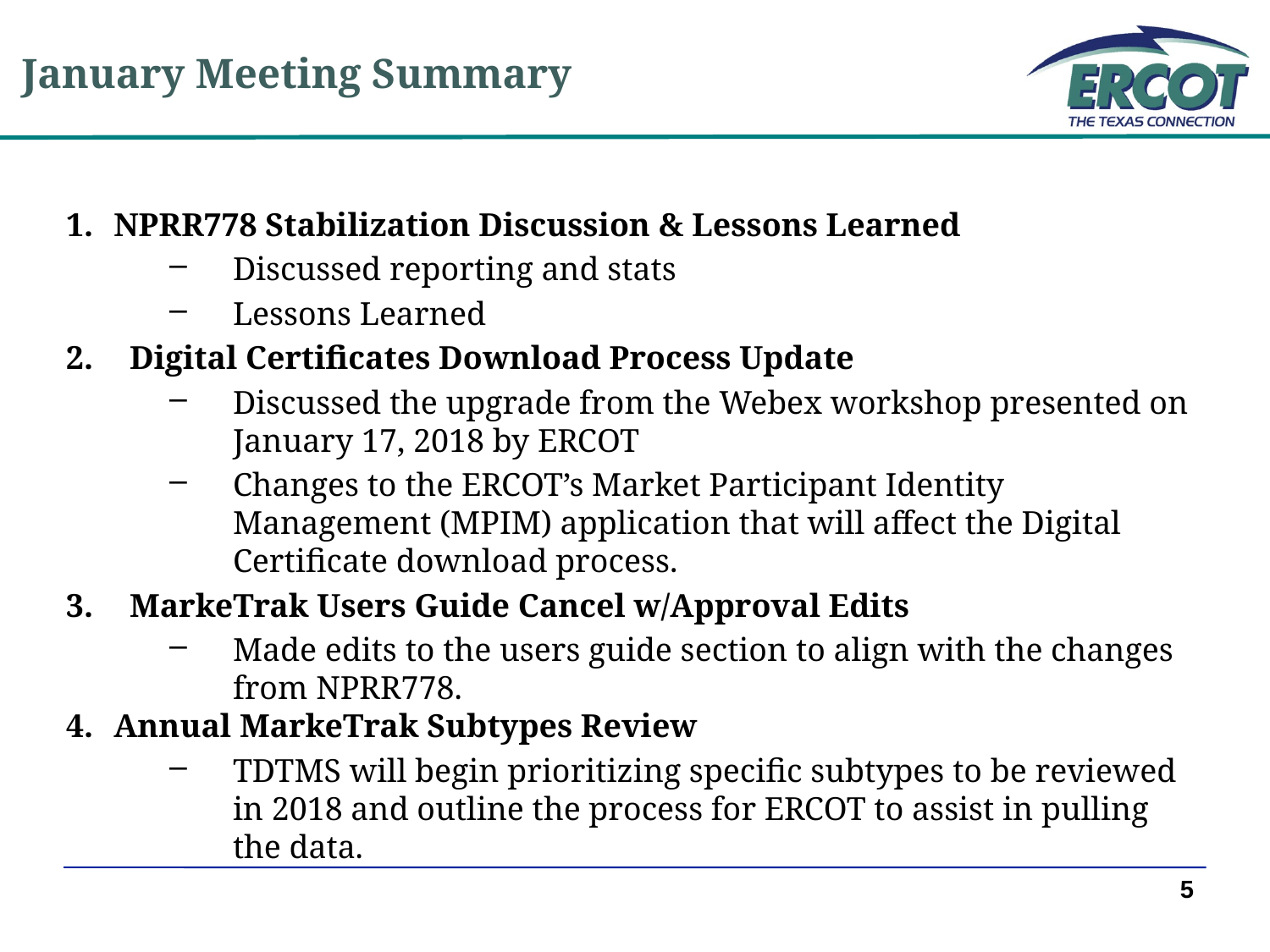

January Meeting Summary

NPRR778 Stabilization Discussion & Lessons Learned
Discussed reporting and stats
Lessons Learned
Digital Certificates Download Process Update
Discussed the upgrade from the Webex workshop presented on January 17, 2018 by ERCOT
Changes to the ERCOT’s Market Participant Identity Management (MPIM) application that will affect the Digital Certificate download process.
MarkeTrak Users Guide Cancel w/Approval Edits
Made edits to the users guide section to align with the changes from NPRR778.
Annual MarkeTrak Subtypes Review
TDTMS will begin prioritizing specific subtypes to be reviewed in 2018 and outline the process for ERCOT to assist in pulling the data.

5